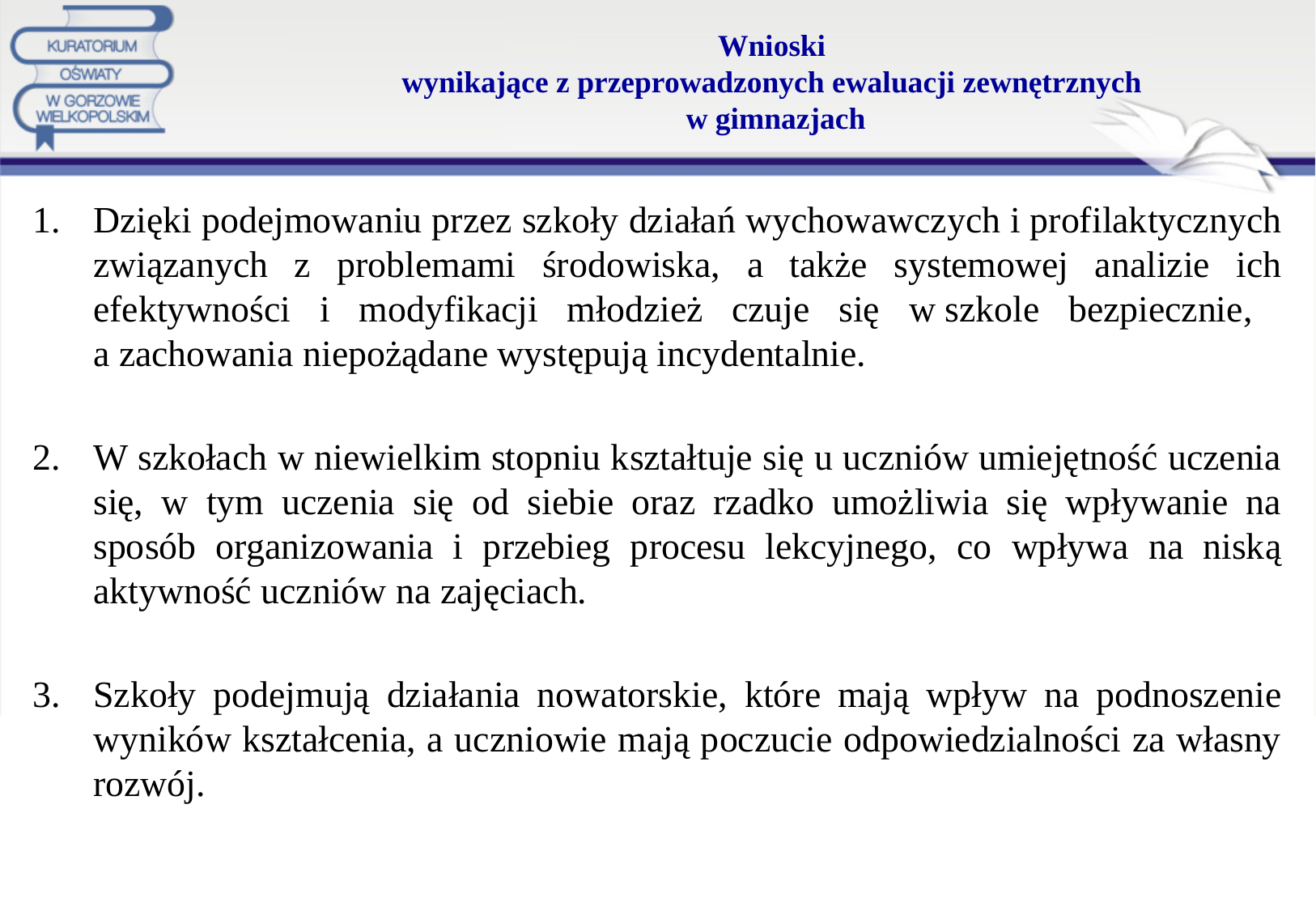

# Wnioski wynikające z przeprowadzonych ewaluacji zewnętrznych w gimnazjach
Dzięki podejmowaniu przez szkoły działań wychowawczych i profilaktycznych związanych z problemami środowiska, a także systemowej analizie ich efektywności i modyfikacji młodzież czuje się w szkole bezpiecznie,
a zachowania niepożądane występują incydentalnie.

W szkołach w niewielkim stopniu kształtuje się u uczniów umiejętność uczenia się, w tym uczenia się od siebie oraz rzadko umożliwia się wpływanie na sposób organizowania i przebieg procesu lekcyjnego, co wpływa na niską aktywność uczniów na zajęciach.

Szkoły podejmują działania nowatorskie, które mają wpływ na podnoszenie wyników kształcenia, a uczniowie mają poczucie odpowiedzialności za własny rozwój.